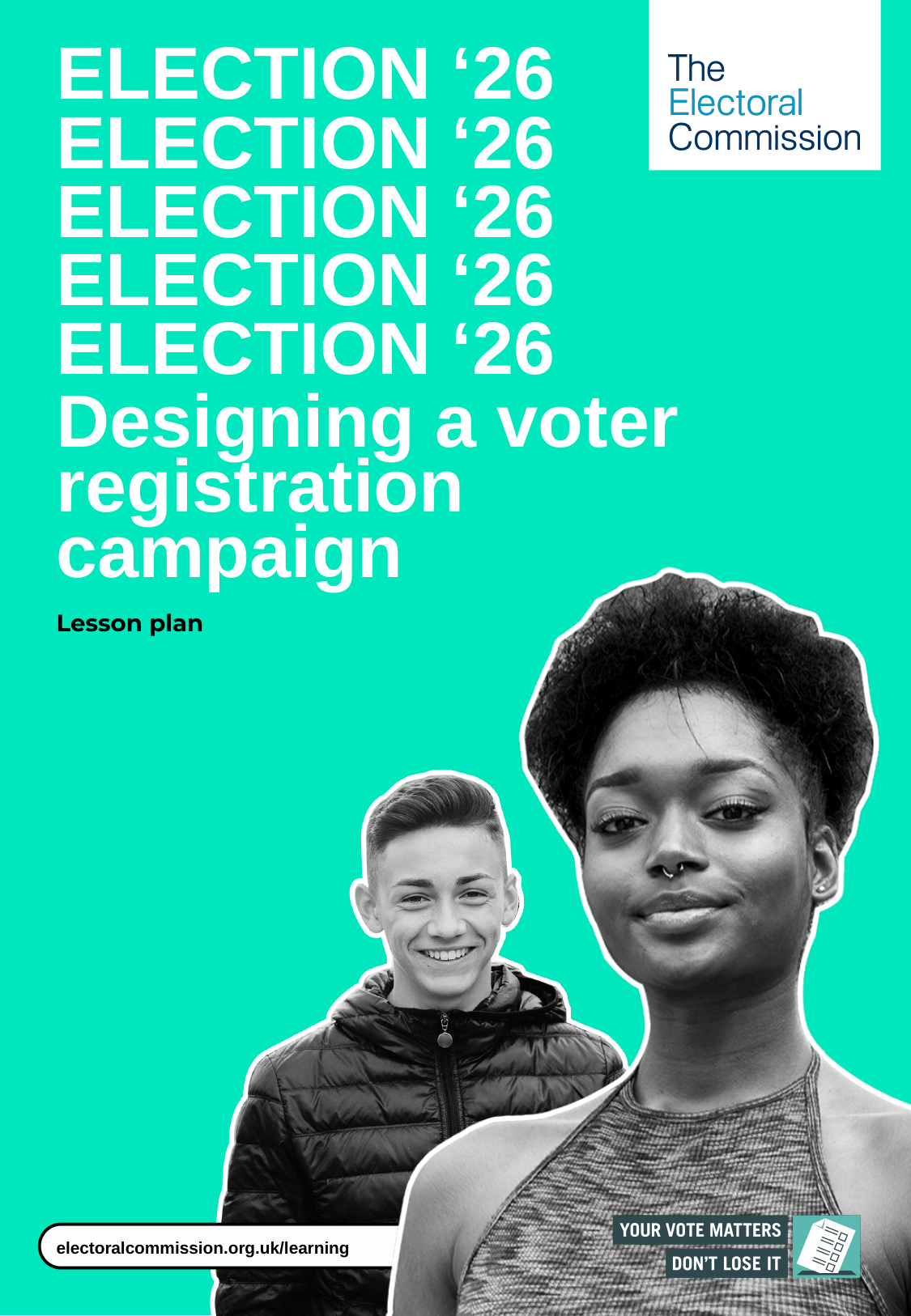

ELECTION ‘26
ELECTION ‘26
ELECTION ‘26
ELECTION ‘26
ELECTION ‘26
# Designing a voter registration campaign
Lesson plan
electoralcommission.org.uk/learning